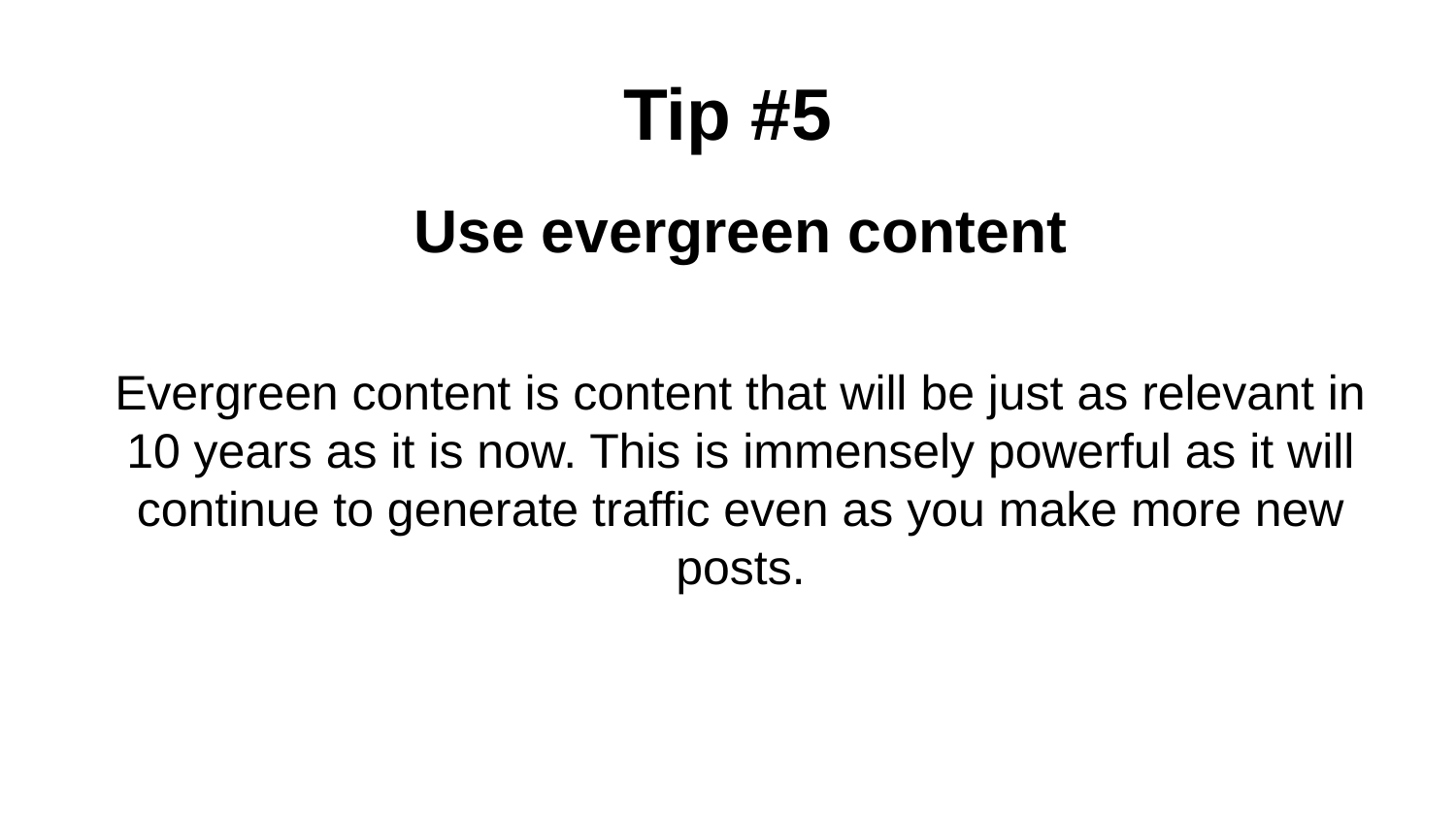

# Tip #5
Use evergreen content

Evergreen content is content that will be just as relevant in 10 years as it is now. This is immensely powerful as it will continue to generate traffic even as you make more new posts.